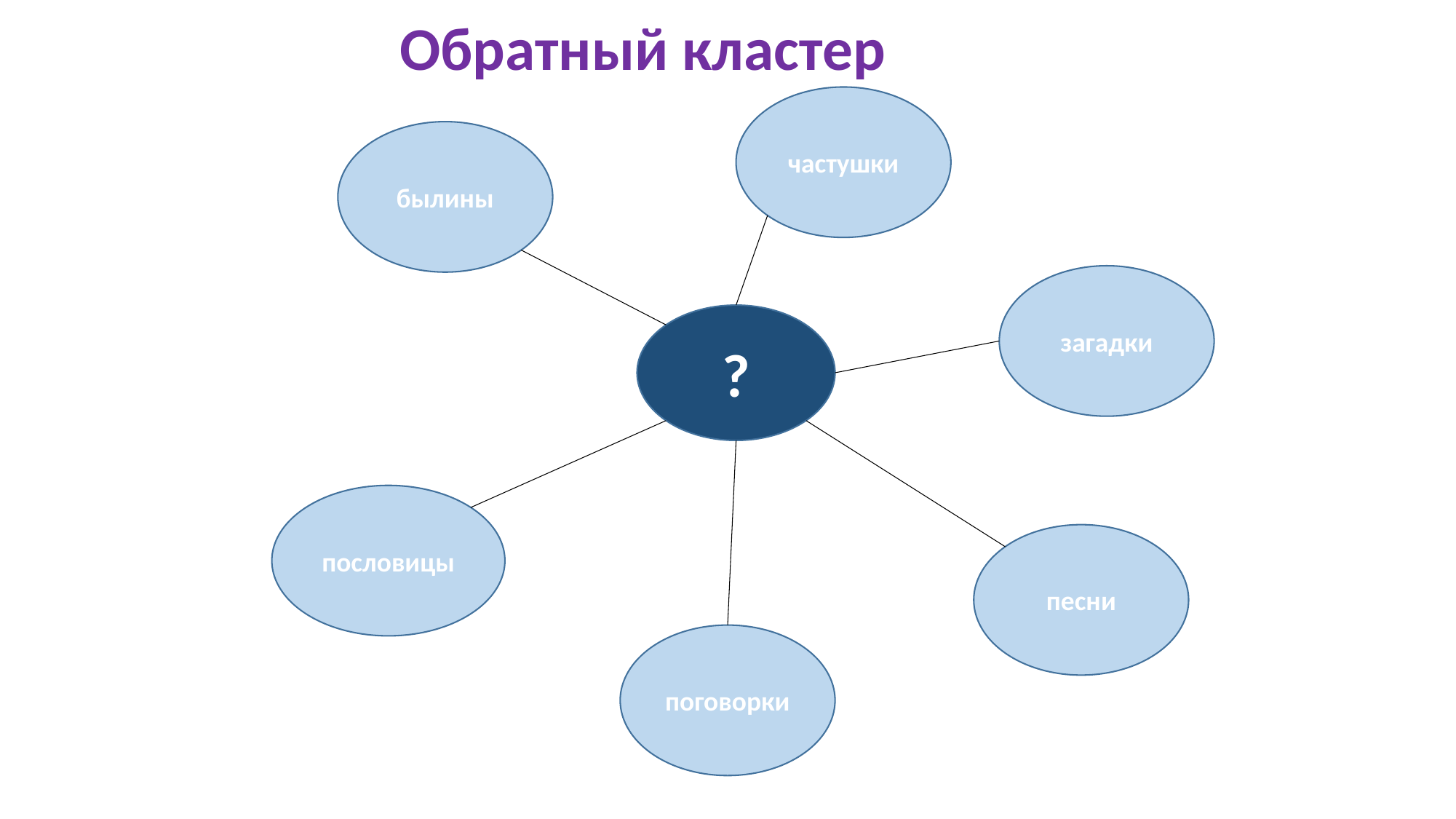

Обратный кластер
частушки
былины
загадки
?
пословицы
песни
поговорки